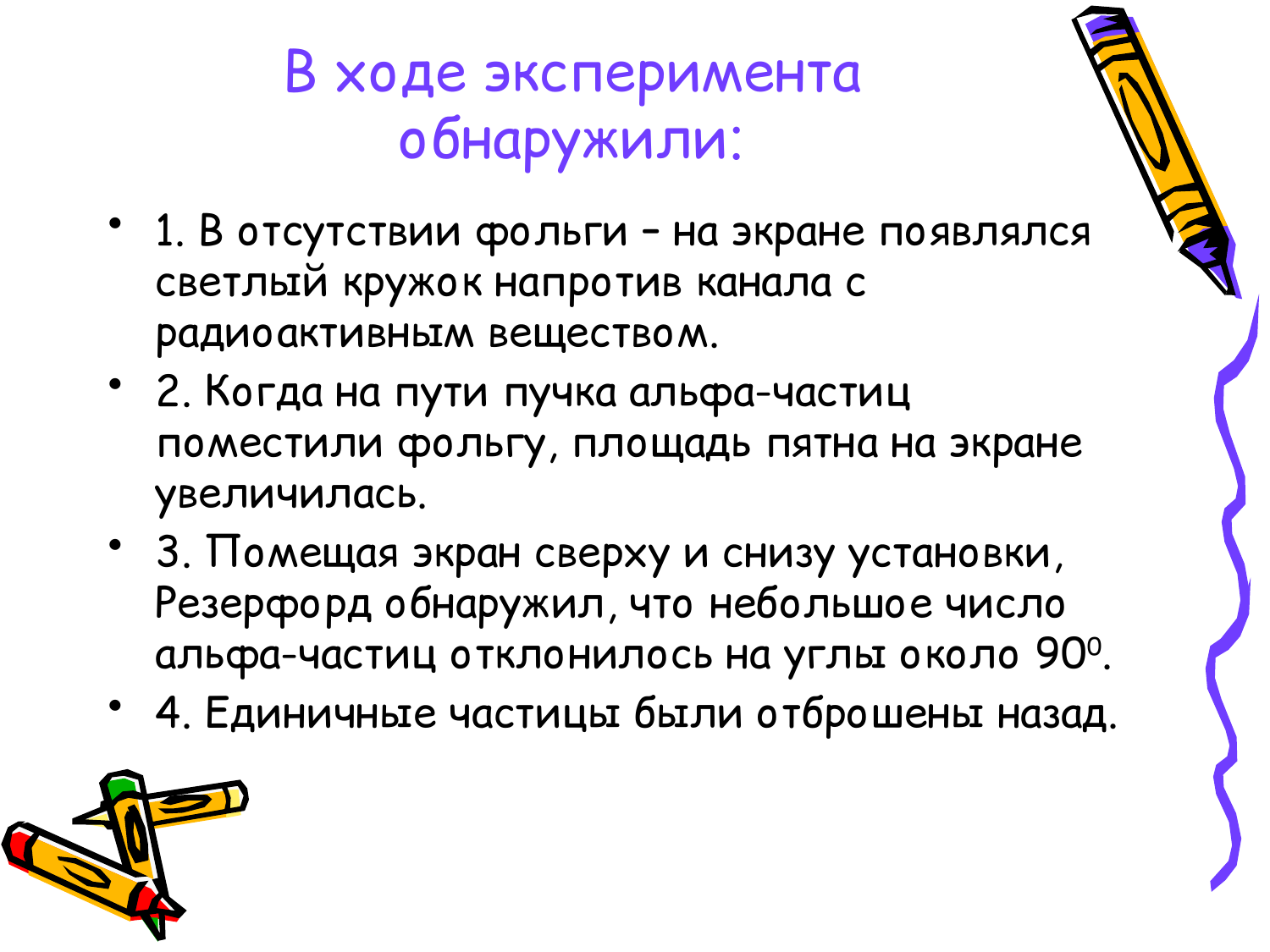

# В ходе эксперимента обнаружили:
1. В отсутствии фольги – на экране появлялся светлый кружок напротив канала с радиоактивным веществом.
2. Когда на пути пучка альфа-частиц поместили фольгу, площадь пятна на экране увеличилась.
3. Помещая экран сверху и снизу установки, Резерфорд обнаружил, что небольшое число альфа-частиц отклонилось на углы около 900.
4. Единичные частицы были отброшены назад.